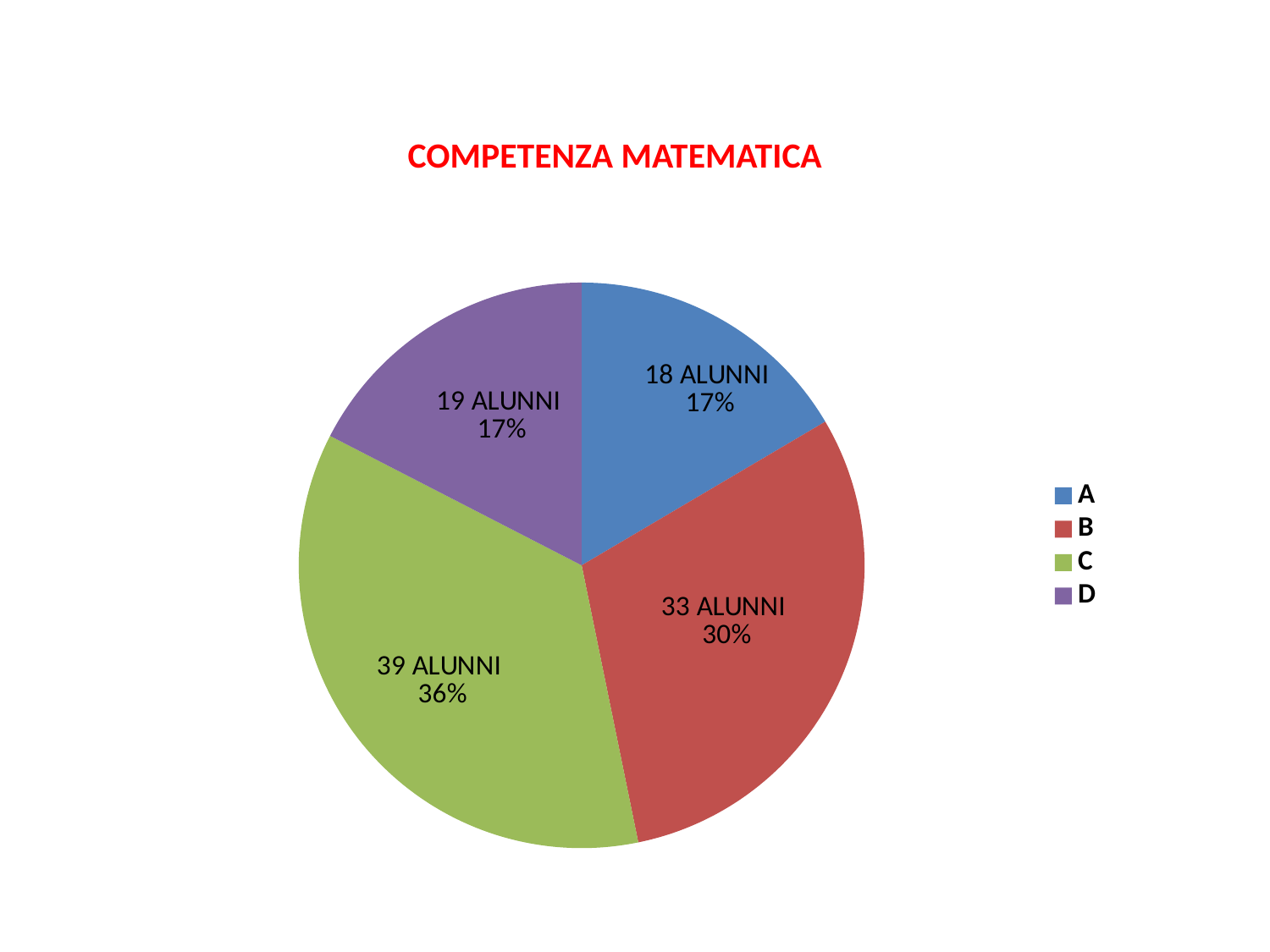

COMPETENZA MATEMATICA

### Chart

| Category |  |
|---|---|
| A | 18.0 |
| B | 33.0 |
| C | 39.0 |
| D | 19.0 |